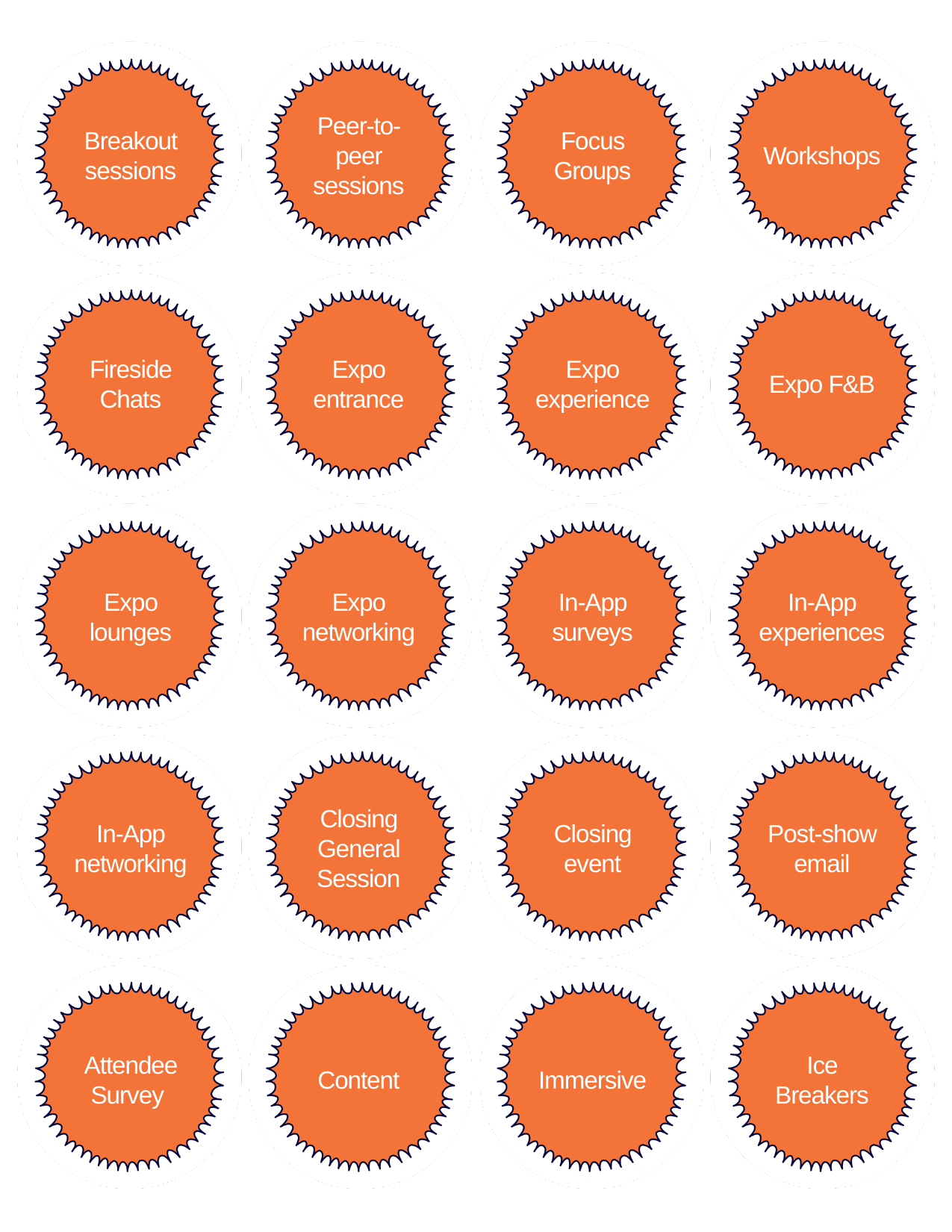

Peer-to-peer sessions
Focus Groups
Workshops
# Breakout sessions
Fireside Chats
Expo entrance
Expo experience
Expo F&B
Expo lounges
Expo networking
In-App surveys
In-App experiences
In-App networking
Closing General Session
Closing event
Post-show email
Attendee Survey
Content
Immersive
Ice Breakers